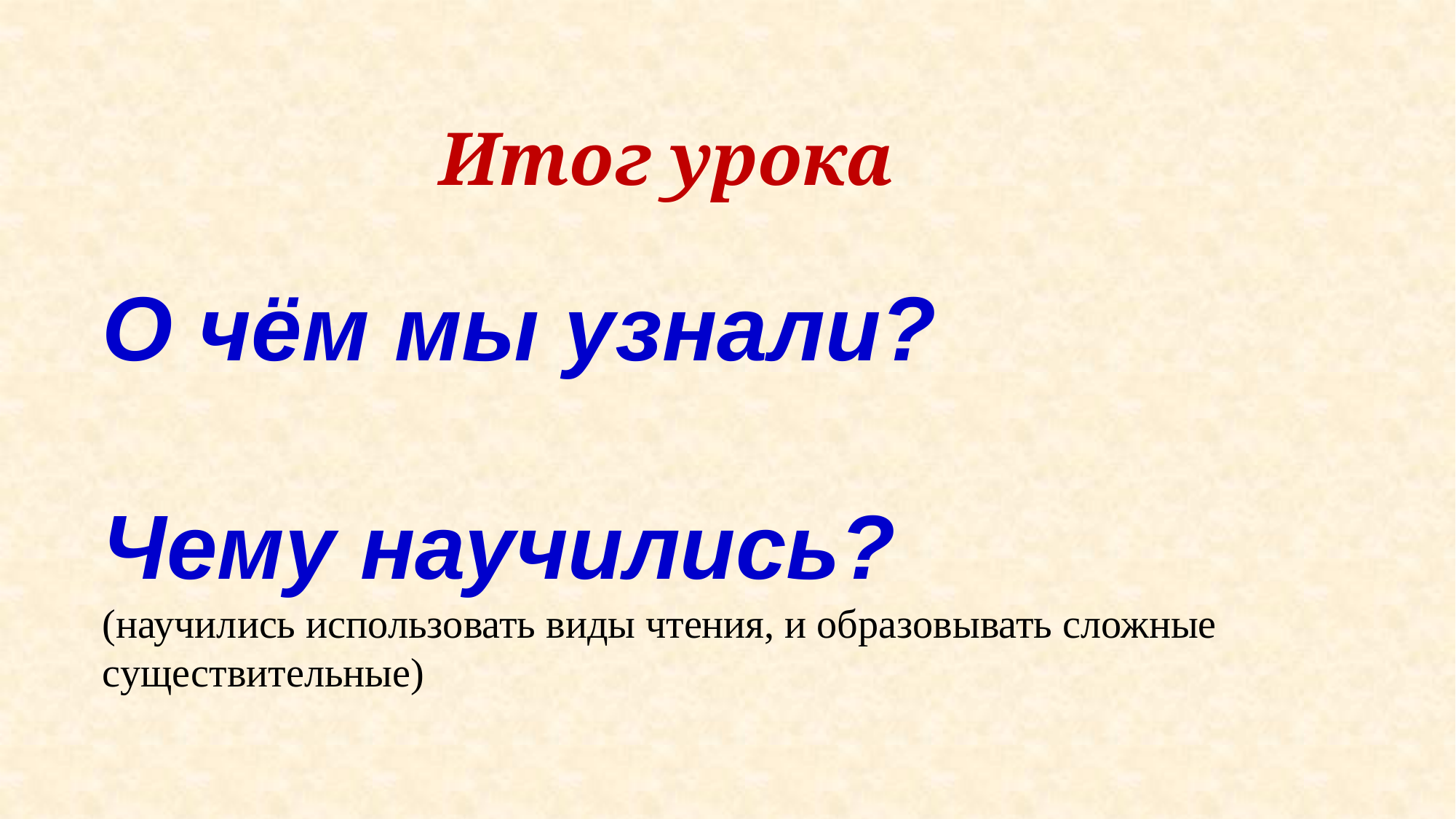

Итог урока
# О чём мы узнали? Чему научились? (научились использовать виды чтения, и образовывать сложные существительные)